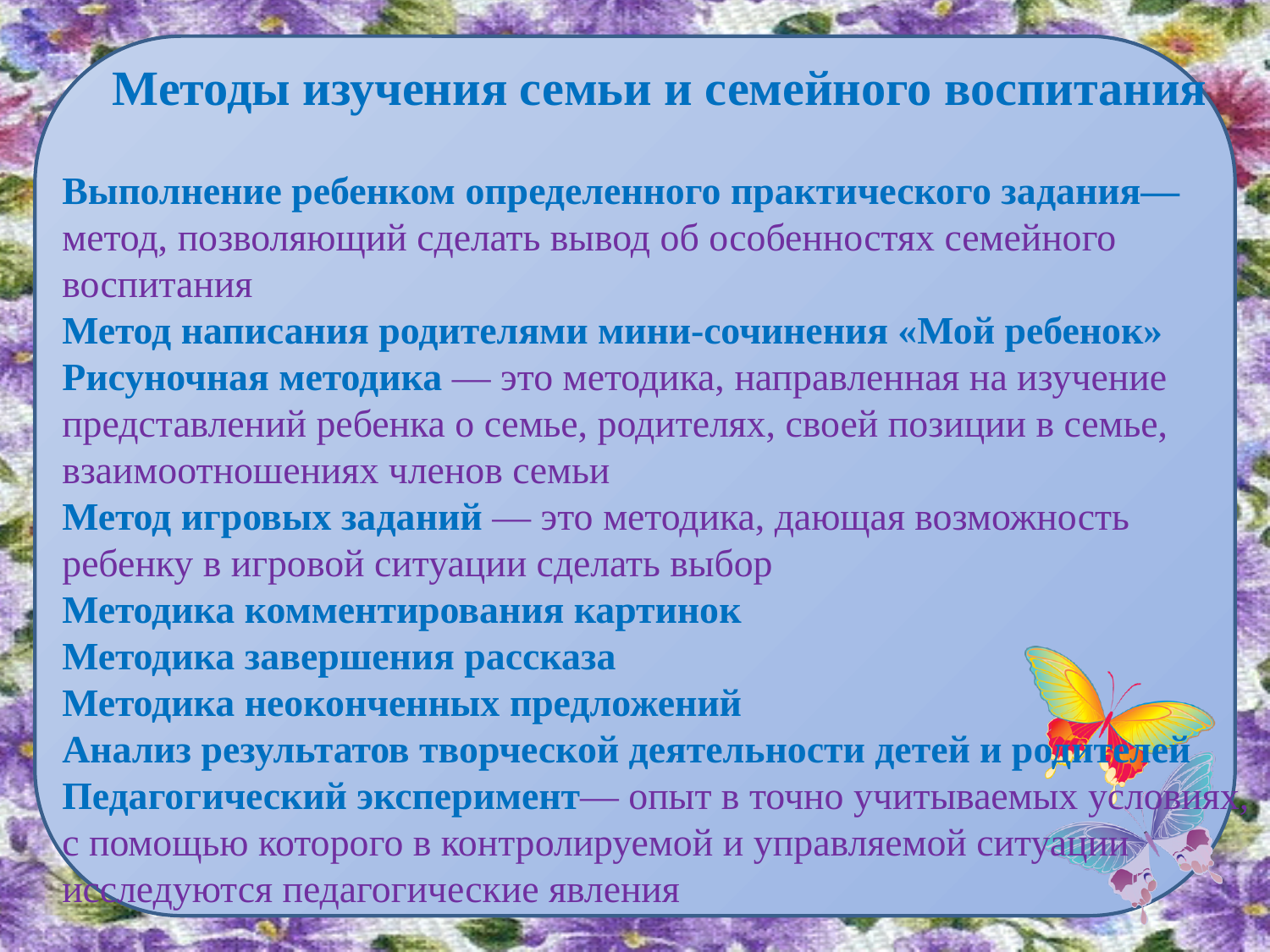

Методы изучения семьи и семейного воспитания

Выполнение ребенком определенного практического задания— метод, позволяющий сделать вывод об особенностях семейного воспитания
Метод написания родителями мини-сочинения «Мой ребенок»
Рисуночная методика — это методика, направленная на изучение представлений ребенка о семье, родителях, своей позиции в семье, взаимоотношениях членов семьи
Метод игровых заданий — это методика, дающая возможность ребенку в игровой ситуации сделать выбор
Методика комментирования картинок
Методика завершения рассказа
Методика неоконченных предложений
Анализ результатов творческой деятельности детей и родителей
Педагогический эксперимент— опыт в точно учитываемых условиях, с помощью которого в контролируемой и управляемой ситуации исследуются педагогические явления